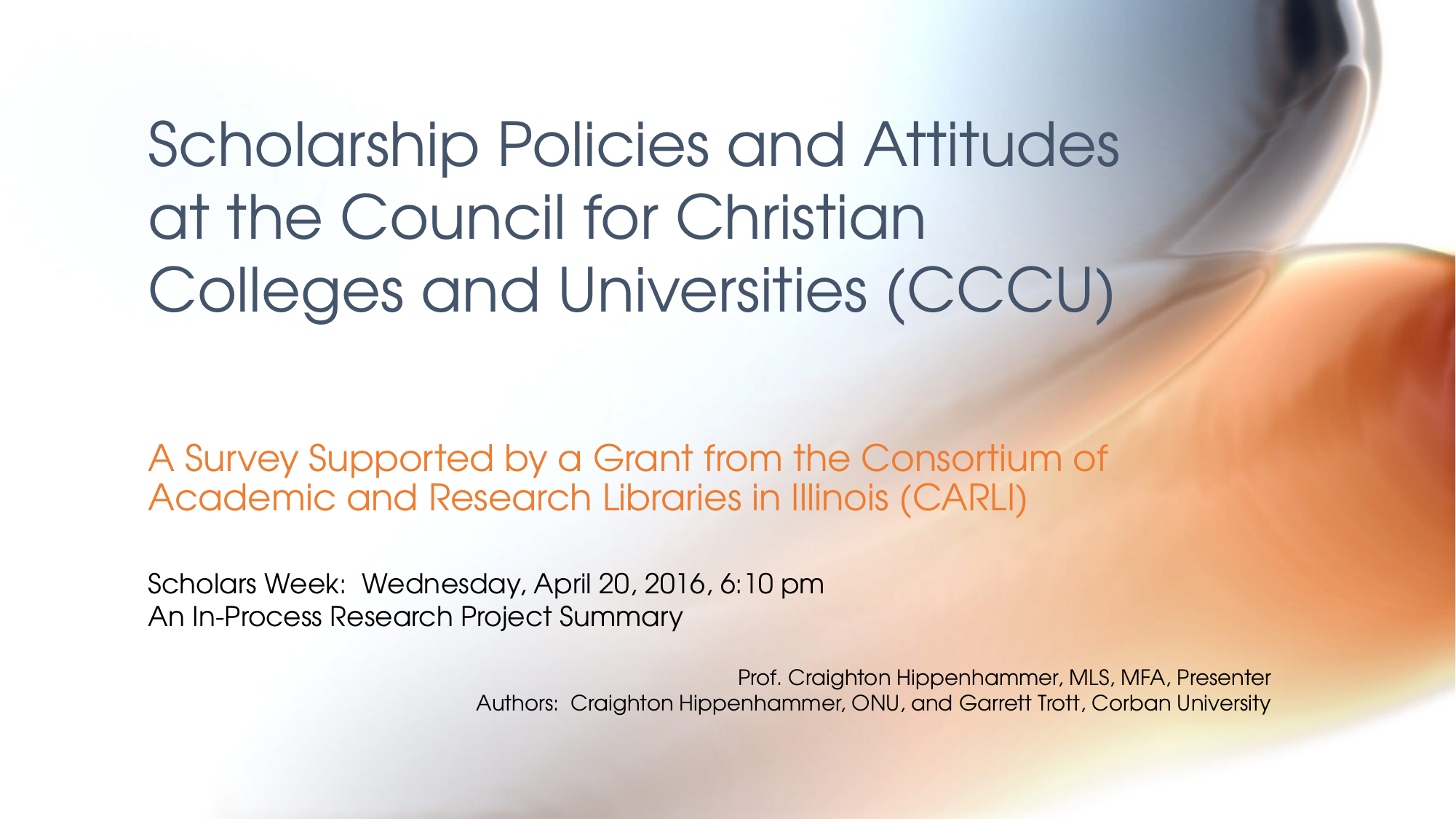

# Scholarship Policies and Attitudes at the Council for Christian Colleges and Universities (CCCU)
A Survey Supported by a Grant from the Consortium of Academic and Research Libraries in Illinois (CARLI)
Scholars Week:  Wednesday, April 20, 2016, 6:10 pm
An In-Process Research Project Summary

Prof. Craighton Hippenhammer, MLS, MFA, Presenter
Authors:  Craighton Hippenhammer, ONU, and Garrett Trott, Corban University